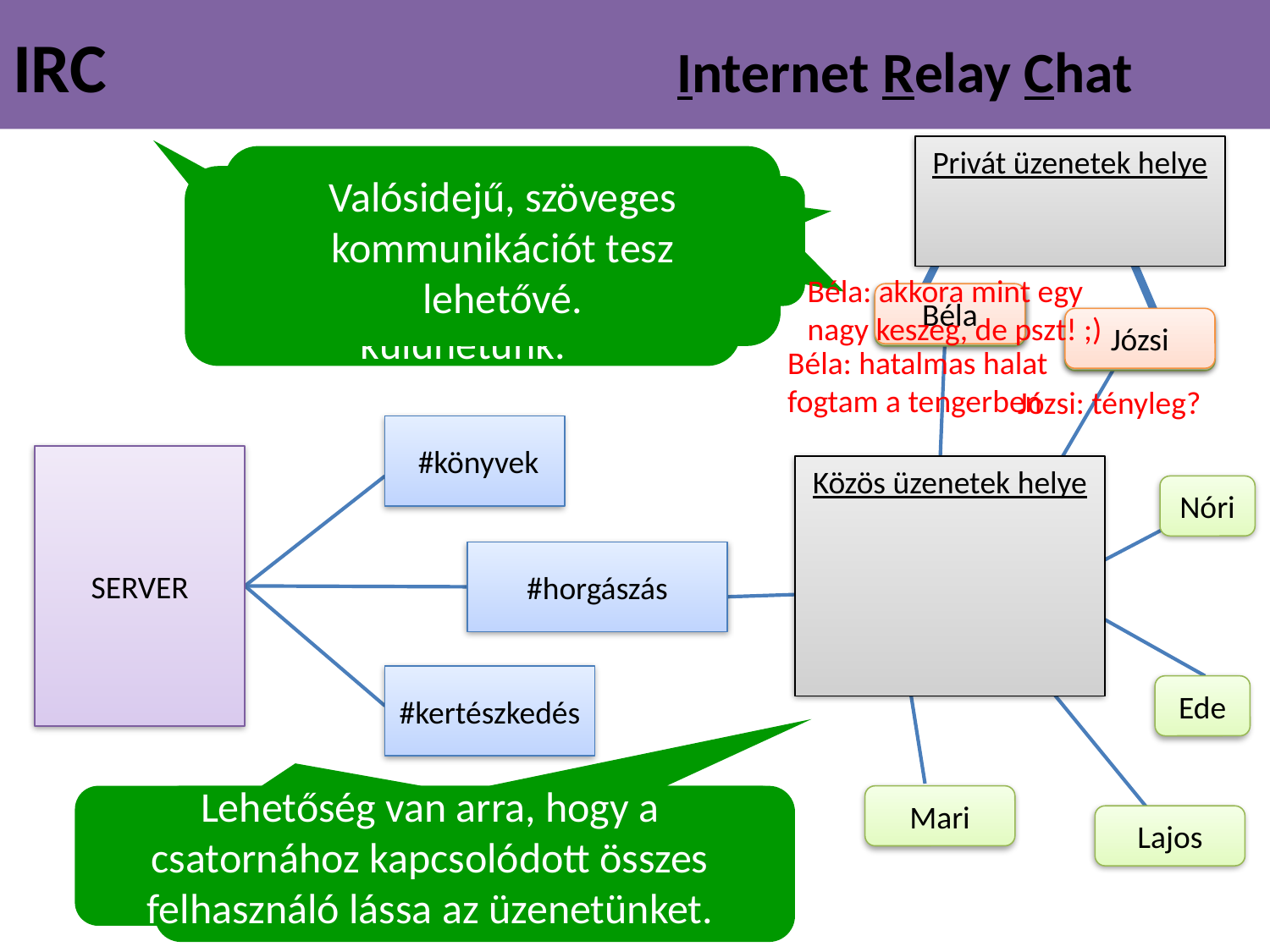

# IRC	Internet Relay Chat
Privát üzenetek helye
Valósidejű, szöveges kommunikációt tesz lehetővé.
Személyesebb, titkosabb jellegű információ esetén pedig privát üzenetet is küldhetünk.
A felhasználók kliensek segítségével kapcsolódnak.
Béla: akkora mint egy nagy keszeg, de pszt! ;)
Béla
Béla
Józsi
Józsi
Béla: hatalmas halat fogtam a tengerben
Józsi: tényleg?
 #könyvek
SERVER
Közös üzenetek helye
Nóri
#horgászás
#kertészkedés
Ede
Lehetőség van arra, hogy a csatornához kapcsolódott összes felhasználó lássa az üzenetünket.
A csetszerveren azonos témák szerint csatornák alakulnak.
Mari
Lajos